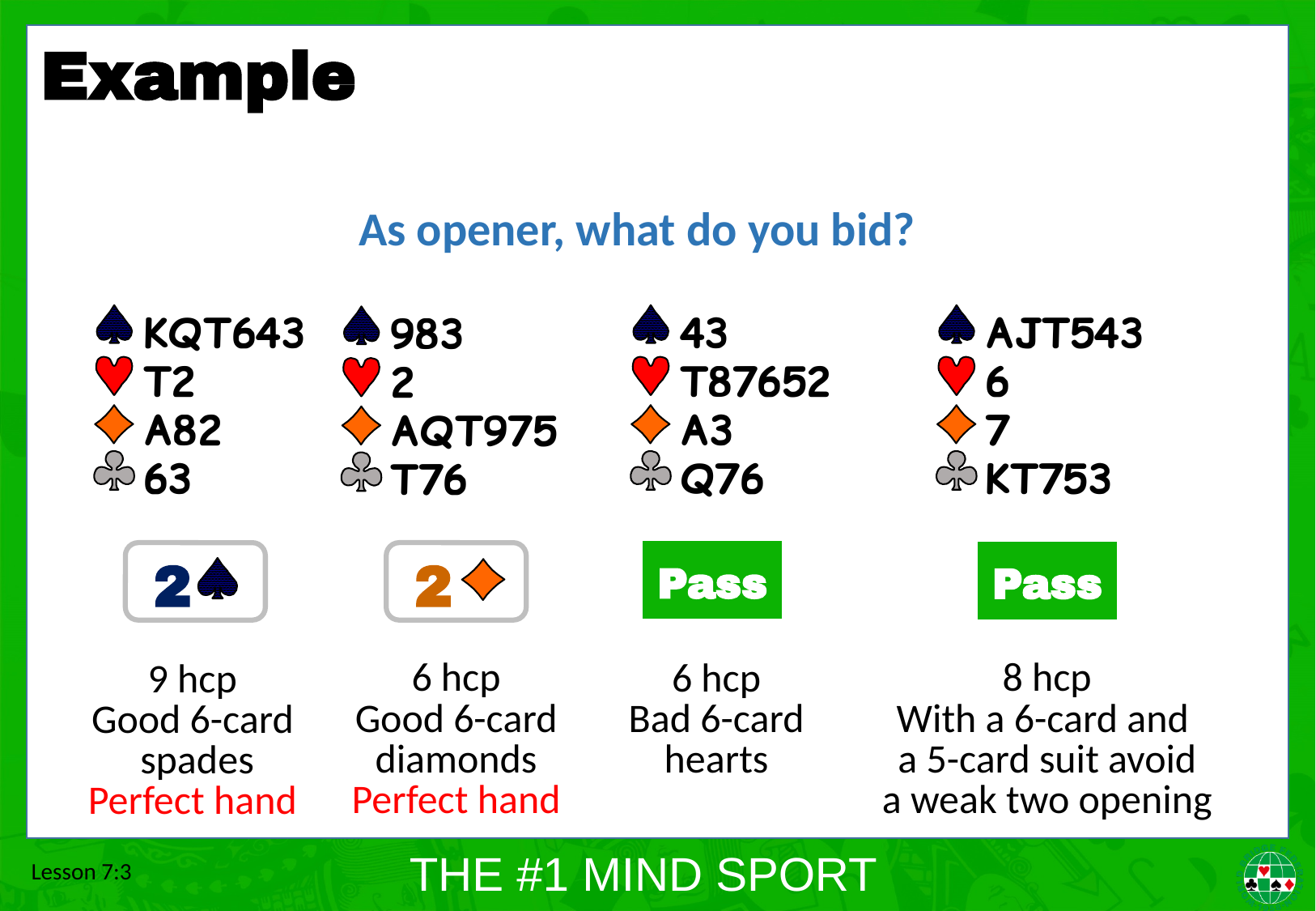

# Example
As opener, what do you bid?
KQT643
T2
A82
63

43
T87652
A3
Q76

AJT543
6
7
KT753

983
2
AQT975
T76

Pass
Pass
2

2

6 hcp
Good 6-card
diamonds
Perfect hand
6 hcp
Bad 6-card
hearts
8 hcp
With a 6-card and
a 5-card suit avoid
a weak two opening
9 hcp
Good 6-card
 spades
Perfect hand